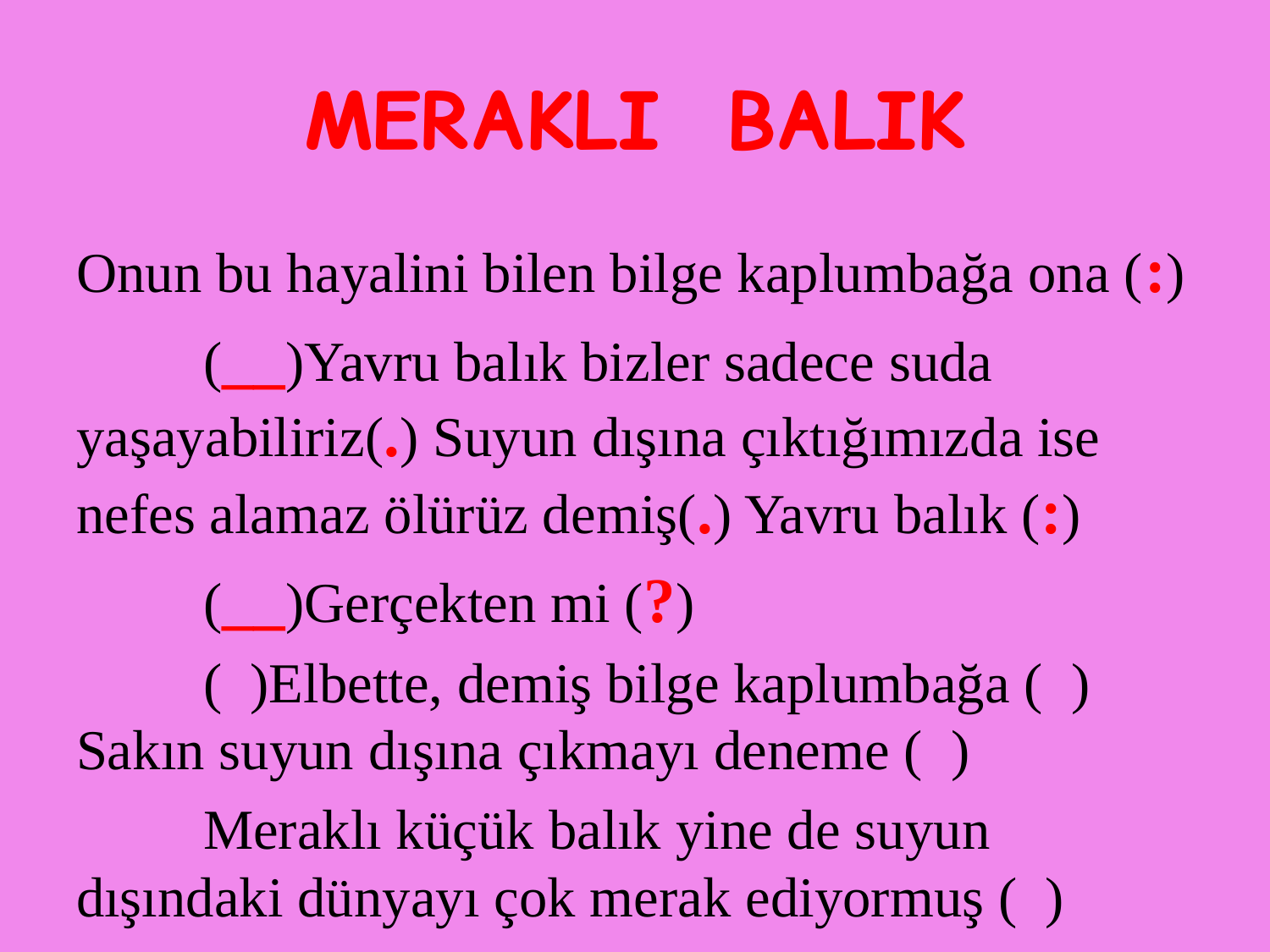

# MERAKLI  BALIK
Onun bu hayalini bilen bilge kaplumbağa ona (:)
	(__)Yavru balık bizler sadece suda yaşayabiliriz(.) Suyun dışına çıktığımızda ise nefes alamaz ölürüz demiş(.) Yavru balık (:)
	(__)Gerçekten mi (?)
	(  )Elbette, demiş bilge kaplumbağa (  ) Sakın suyun dışına çıkmayı deneme (  )
	Meraklı küçük balık yine de suyun dışındaki dünyayı çok merak ediyormuş (  )